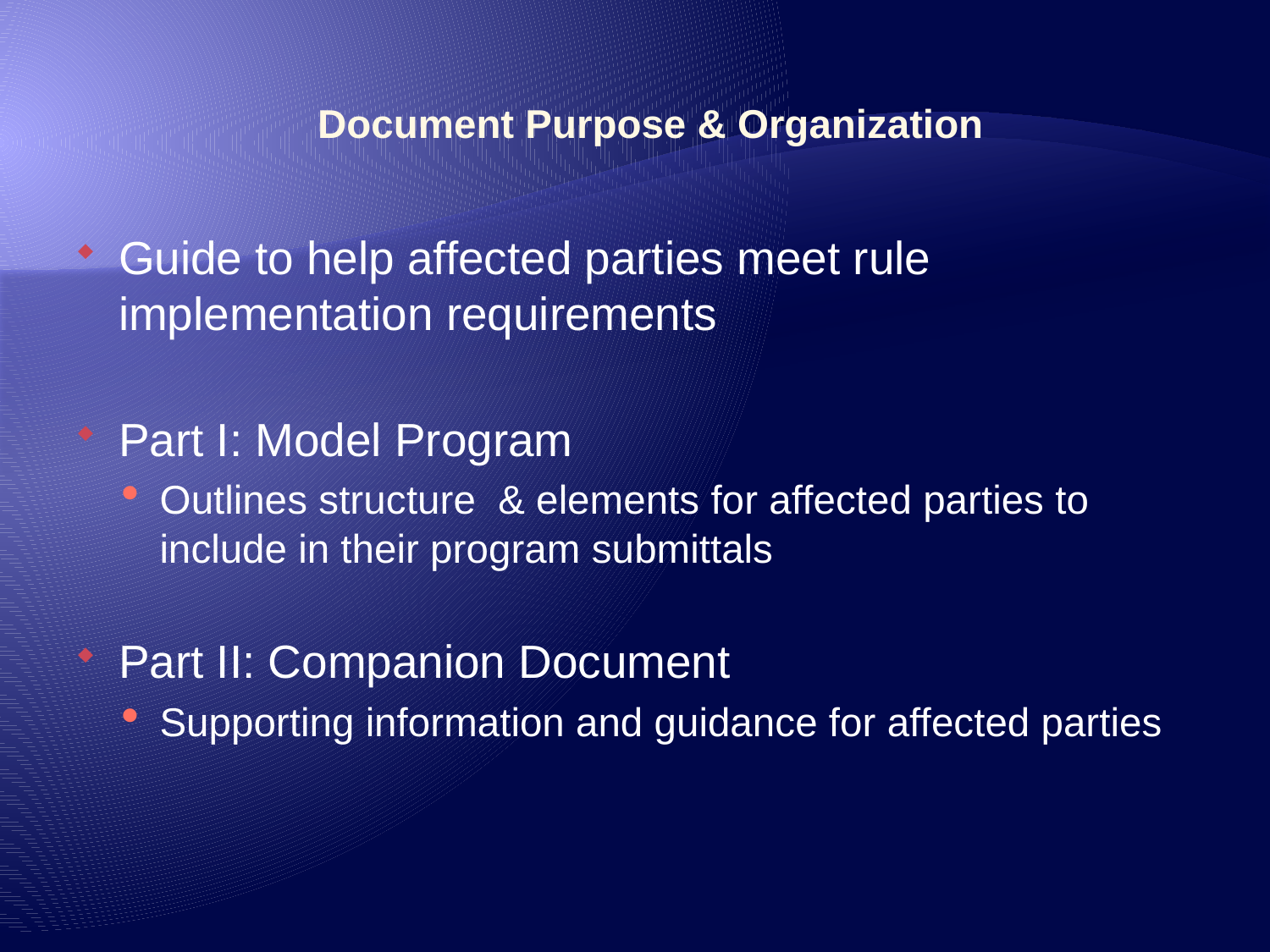

# Document Purpose & Organization
Guide to help affected parties meet rule  implementation requirements

Part I: Model Program
Outlines structure  & elements for affected parties to include in their program submittals

Part II: Companion Document
Supporting information and guidance for affected parties